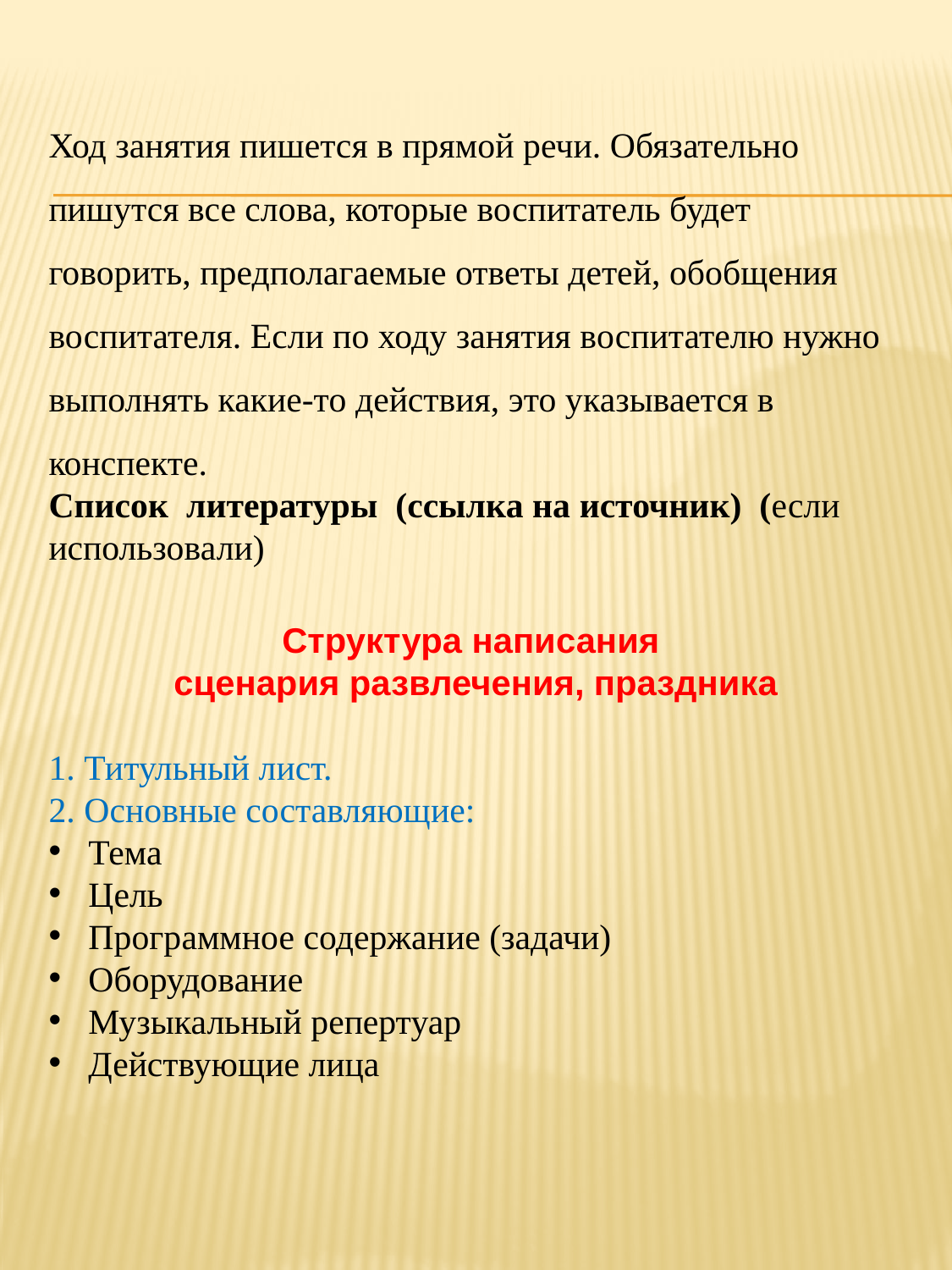

Ход занятия пишется в прямой речи. Обязательно пишутся все слова, которые воспитатель будет говорить, предполагаемые ответы детей, обобщения воспитателя. Если по ходу занятия воспитателю нужно выполнять какие-то действия, это указывается в конспекте.
Список  литературы  (ссылка на источник)  (если использовали)

Структура написания
 сценария развлечения, праздника

1. Титульный лист.
2. Основные составляющие:
Тема
Цель
Программное содержание (задачи)
Оборудование
Музыкальный репертуар
Действующие лица